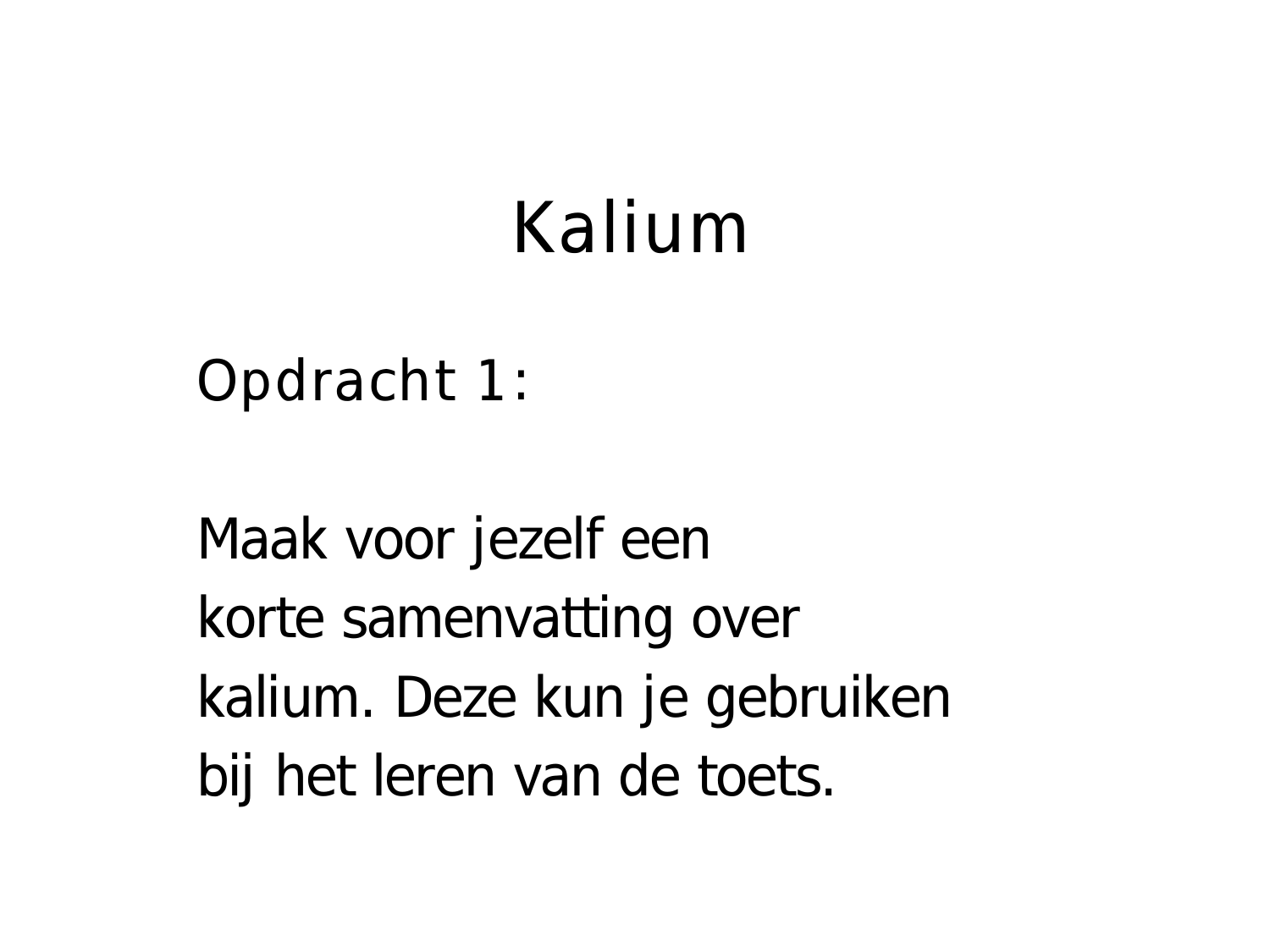

# Kalium
Opdracht 1:

Maak voor jezelf een
korte samenvatting over
kalium. Deze kun je gebruiken
bij het leren van de toets.